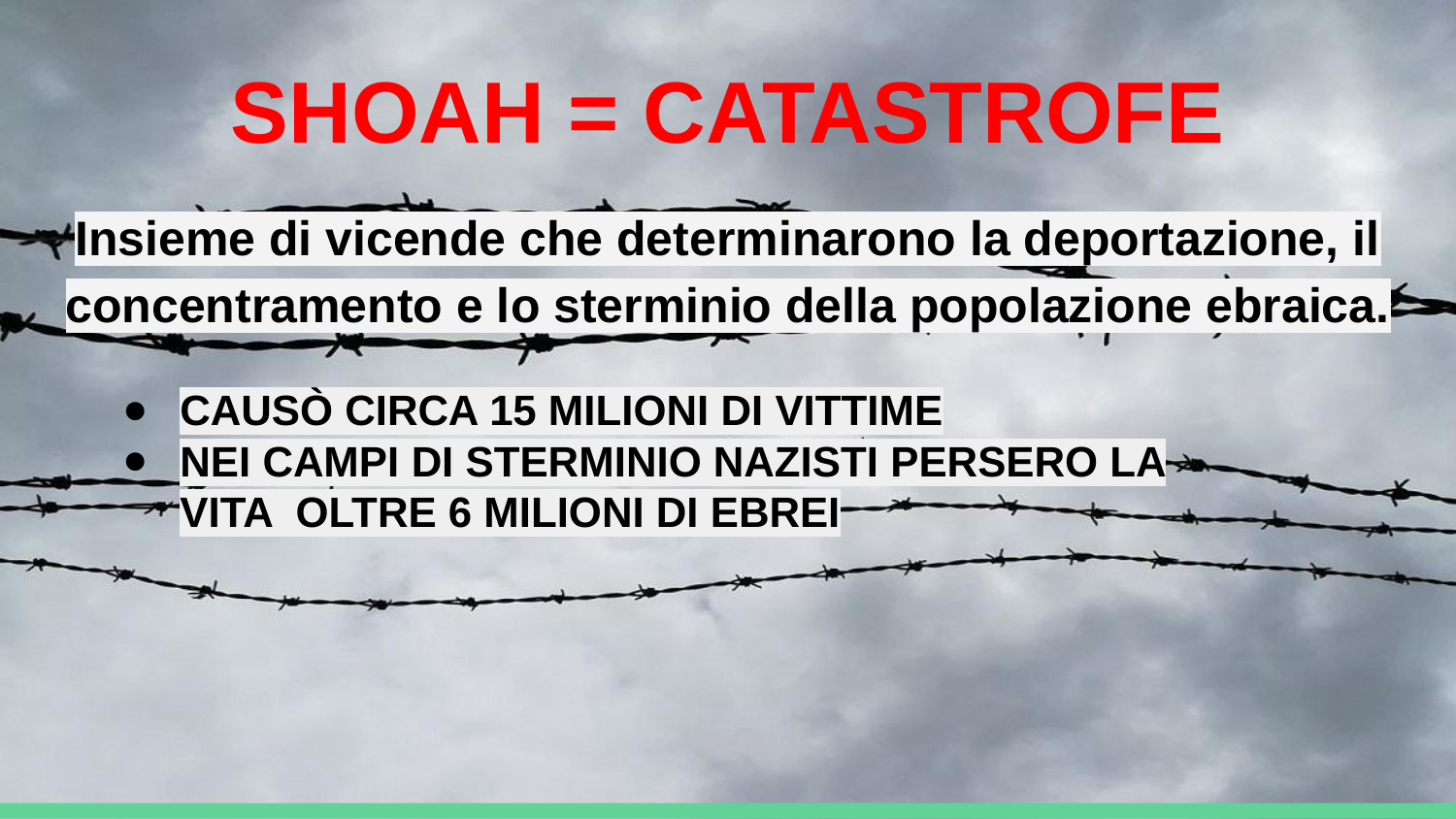

# SHOAH = CATASTROFE
Insieme di vicende che determinarono la deportazione, il concentramento e lo sterminio della popolazione ebraica.
CAUSÒ CIRCA 15 MILIONI DI VITTIME
NEI CAMPI DI STERMINIO NAZISTI PERSERO LA VITA  OLTRE 6 MILIONI DI EBREI